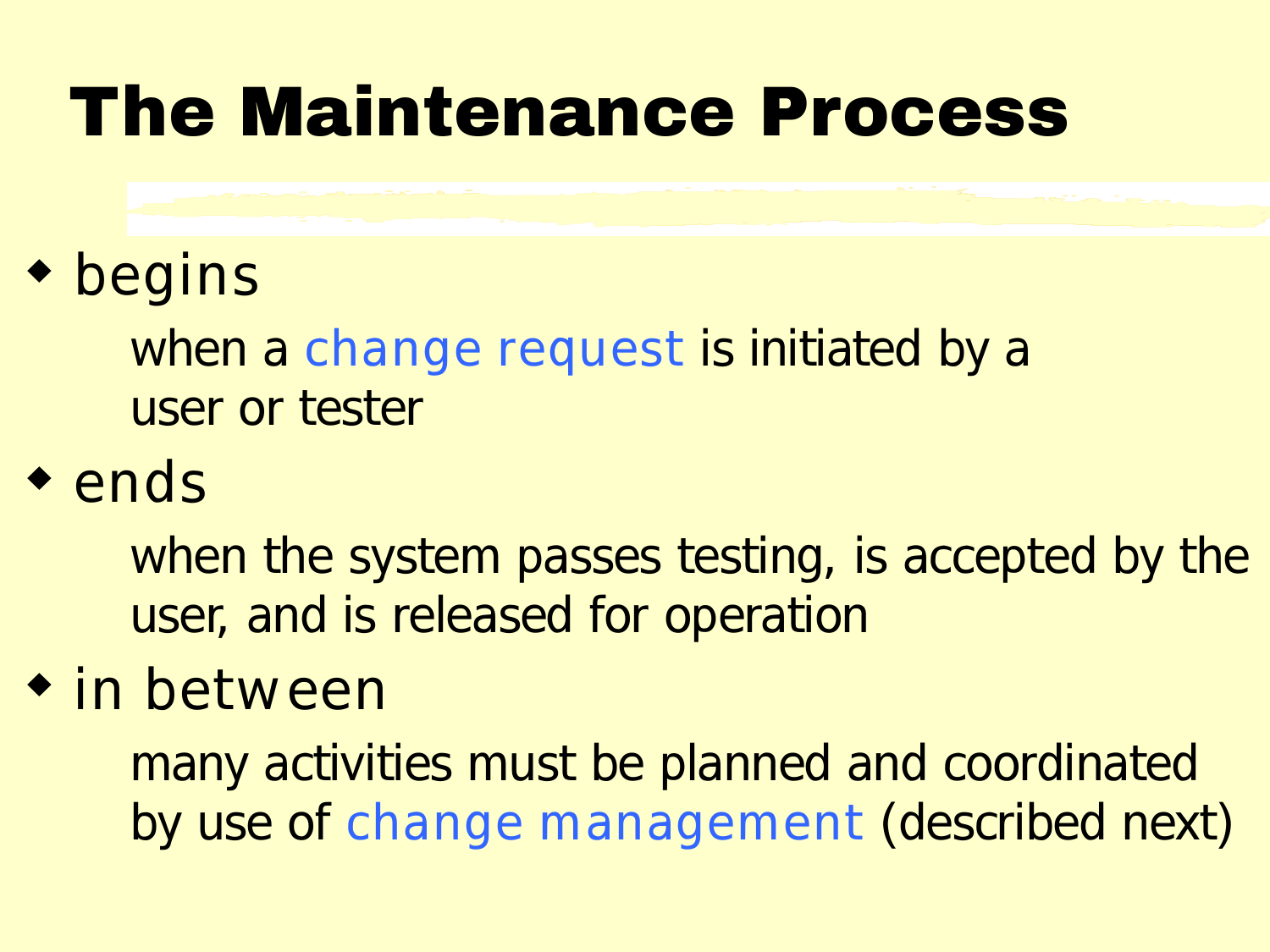

# The Maintenance Process
begins
	when a change request is initiated by a
user or tester
ends
	when the system passes testing, is accepted by the user, and is released for operation
in between
	many activities must be planned and coordinated
by use of change management (described next)